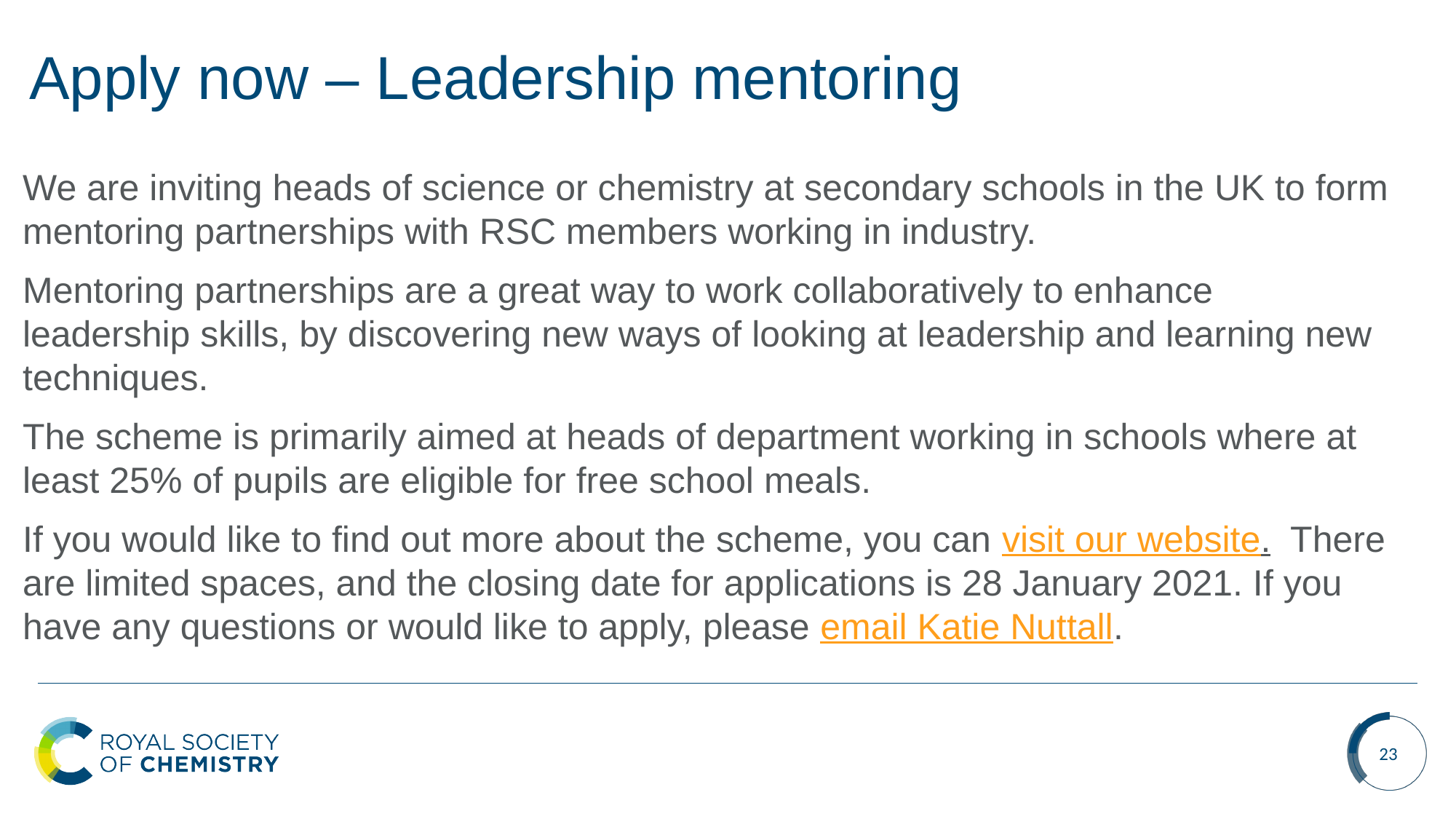

# Apply now – Leadership mentoring
We are inviting heads of science or chemistry at secondary schools in the UK to form mentoring partnerships with RSC members working in industry.
Mentoring partnerships are a great way to work collaboratively to enhance leadership skills, by discovering new ways of looking at leadership and learning new techniques.
The scheme is primarily aimed at heads of department working in schools where at least 25% of pupils are eligible for free school meals.
If you would like to find out more about the scheme, you can visit our website.  There are limited spaces, and the closing date for applications is 28 January 2021. If you have any questions or would like to apply, please email Katie Nuttall.
23